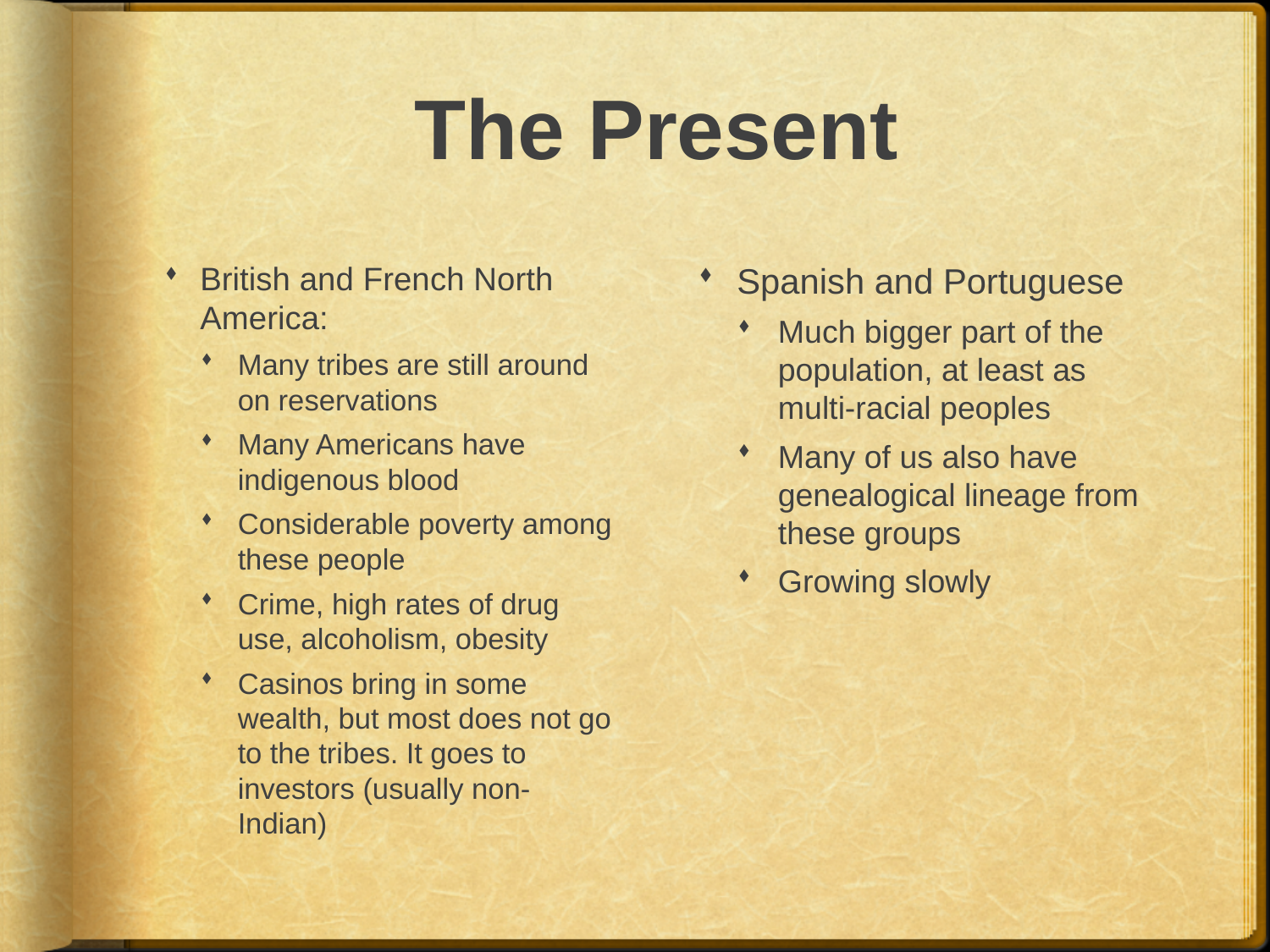

# The Present
British and French North America:
Many tribes are still around on reservations
Many Americans have indigenous blood
Considerable poverty among these people
Crime, high rates of drug use, alcoholism, obesity
Casinos bring in some wealth, but most does not go to the tribes. It goes to investors (usually non-Indian)
Spanish and Portuguese
Much bigger part of the population, at least as multi-racial peoples
Many of us also have genealogical lineage from these groups
Growing slowly